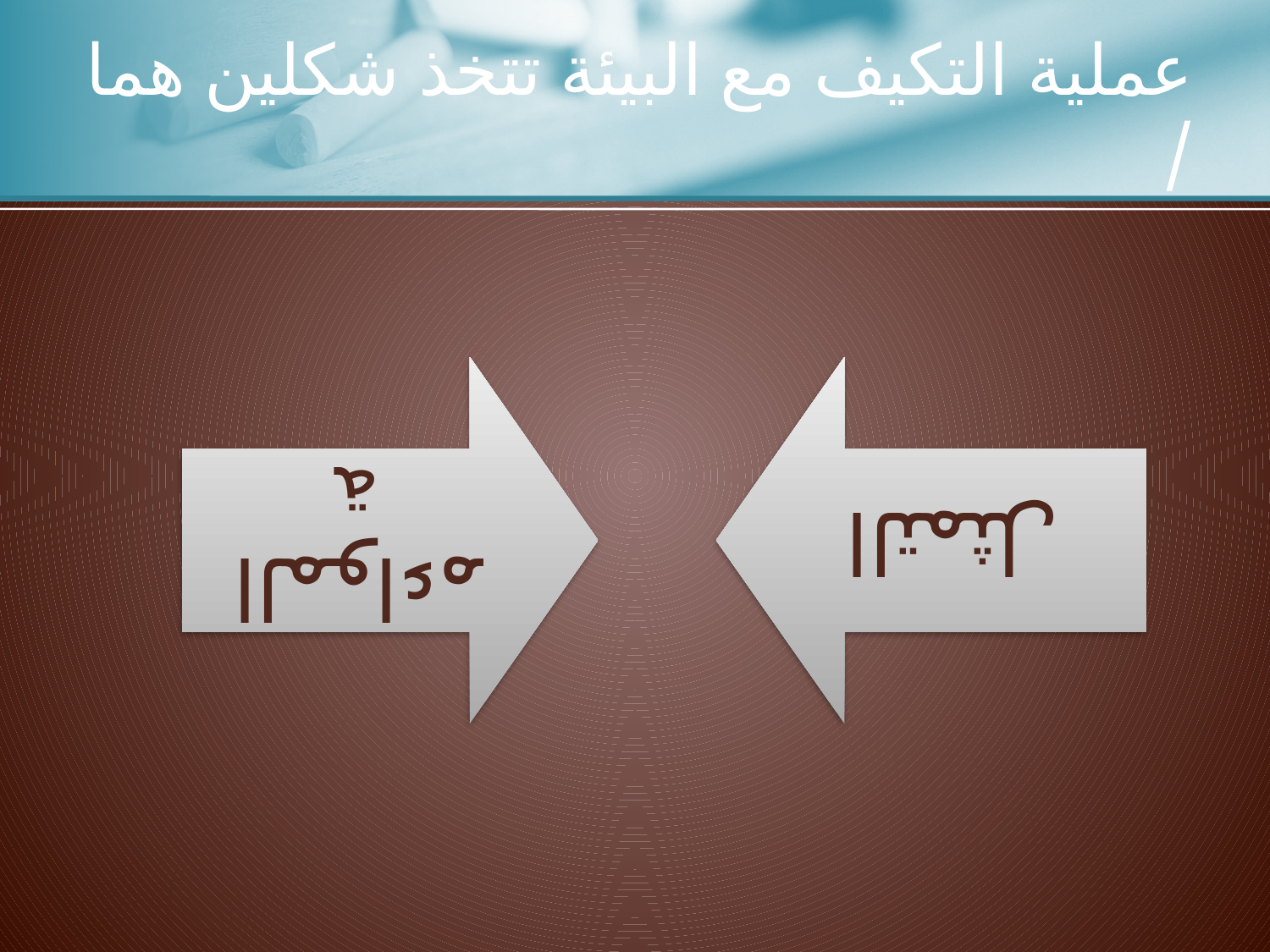

# عملية التكيف مع البيئة تتخذ شكلين هما /
المواءمة
التمثل